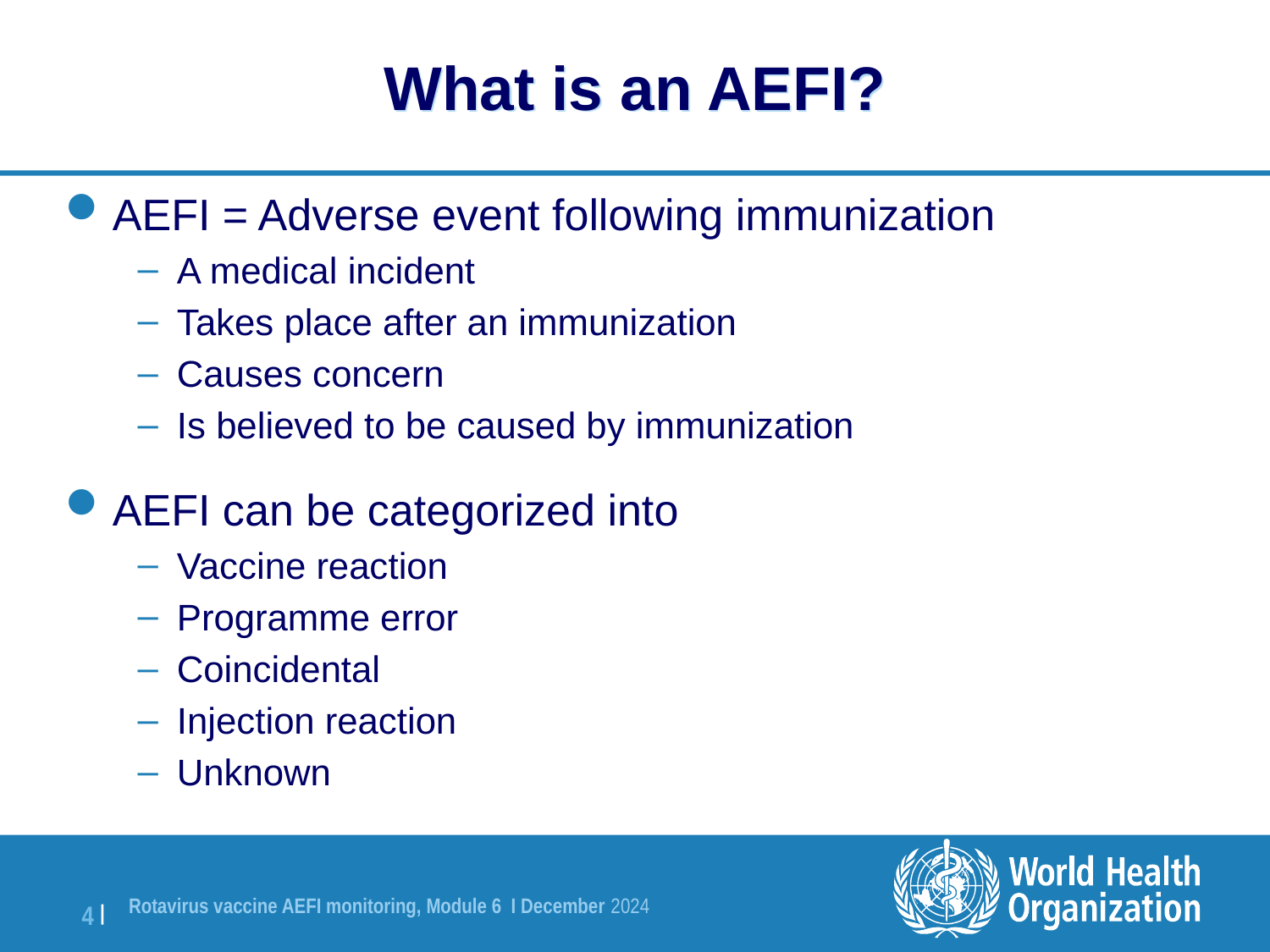

What is an AEFI?
AEFI = Adverse event following immunization
A medical incident
Takes place after an immunization
Causes concern
Is believed to be caused by immunization
AEFI can be categorized into
Vaccine reaction
Programme error
Coincidental
Injection reaction
Unknown